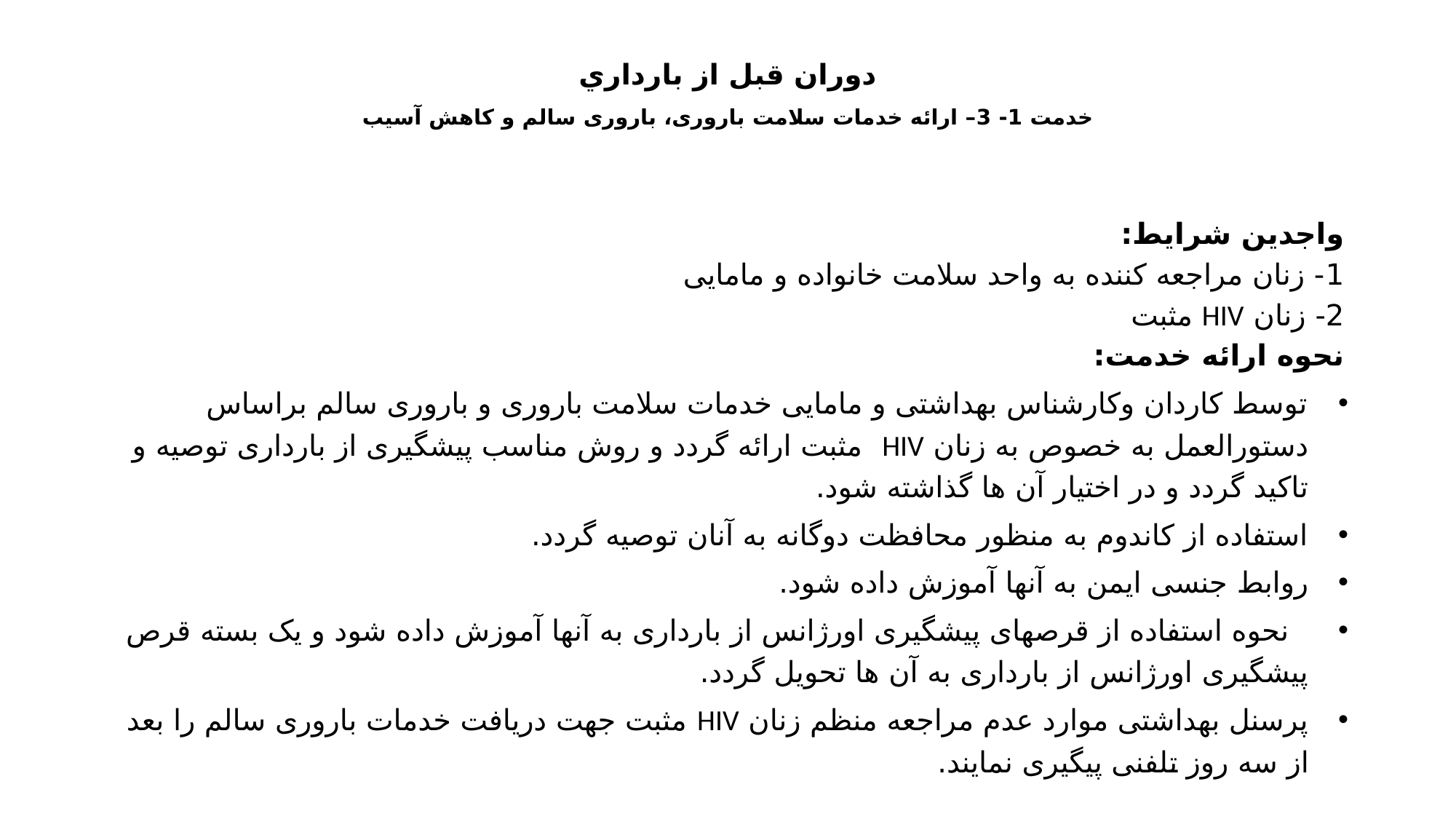

# دوران قبل از بارداري خدمت 1- 3– ارائه خدمات سلامت باروری، باروری سالم و کاهش آسیب
واجدین شرایط:
1- زنان مراجعه کننده به واحد سلامت خانواده و مامایی
2- زنان HIV مثبت
نحوه ارائه خدمت:
توسط کاردان وکارشناس بهداشتی و مامایی خدمات سلامت باروری و باروری سالم براساس دستورالعمل به خصوص به زنان HIV  مثبت ارائه گردد و روش مناسب پیشگیری از بارداری توصیه و تاکید گردد و در اختیار آن ها گذاشته شود.
استفاده از کاندوم به منظور محافظت دوگانه به آنان توصیه گردد.
روابط جنسی ایمن به آنها آموزش داده شود.
  نحوه استفاده از قرصهای پیشگیری اورژانس از بارداری به آنها آموزش داده شود و یک بسته قرص پیشگیری اورژانس از بارداری به آن ها تحویل گردد.
پرسنل بهداشتی موارد عدم مراجعه منظم زنان HIV مثبت جهت دریافت خدمات باروری سالم را بعد از سه روز تلفنی پیگیری نمایند.